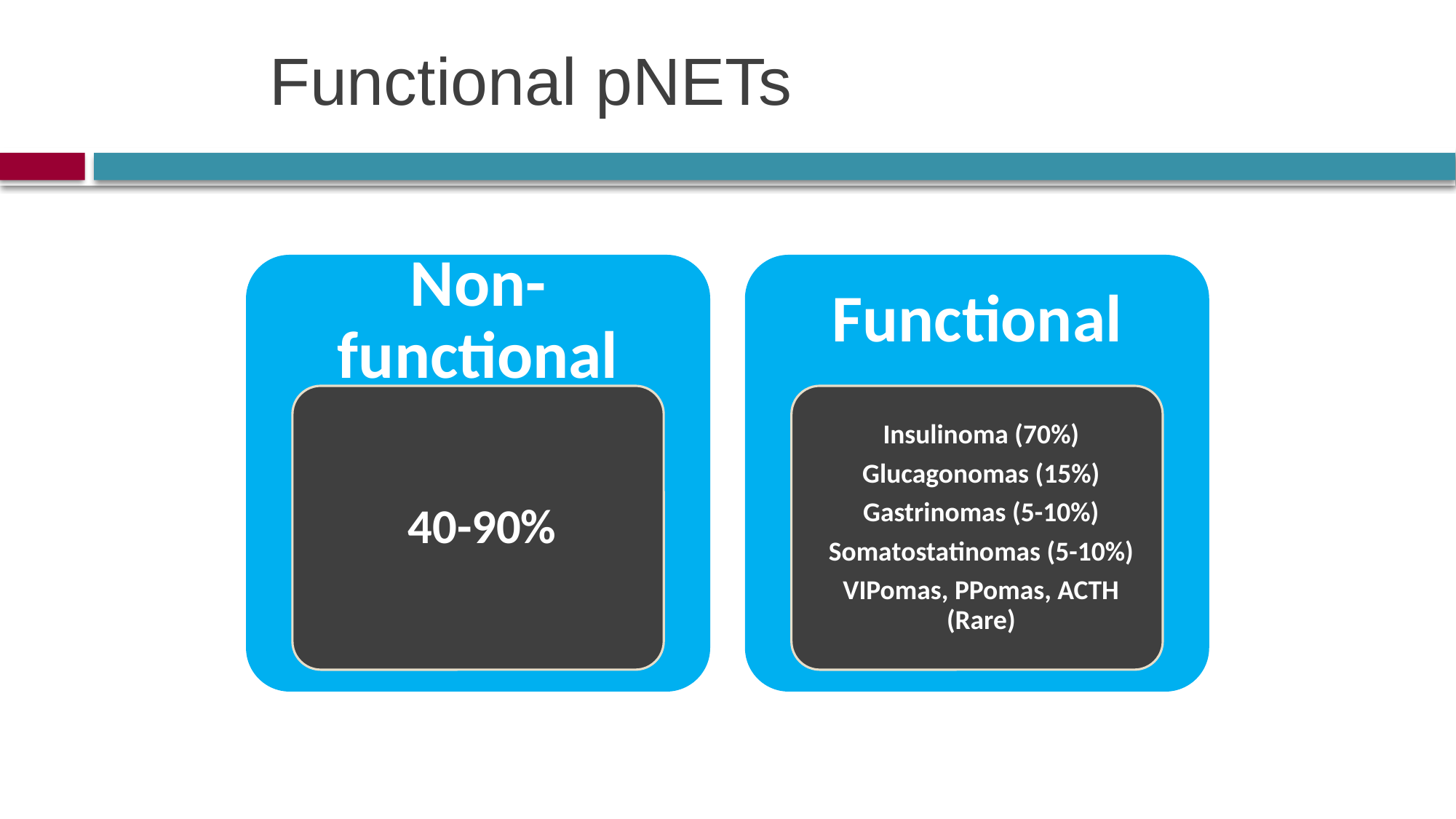

# Functional pNETs
Non-functional
40-90%
Functional
Insulinoma (70%)
Glucagonomas (15%)
Gastrinomas (5-10%)
Somatostatinomas (5-10%)
VIPomas, PPomas, ACTH (Rare)